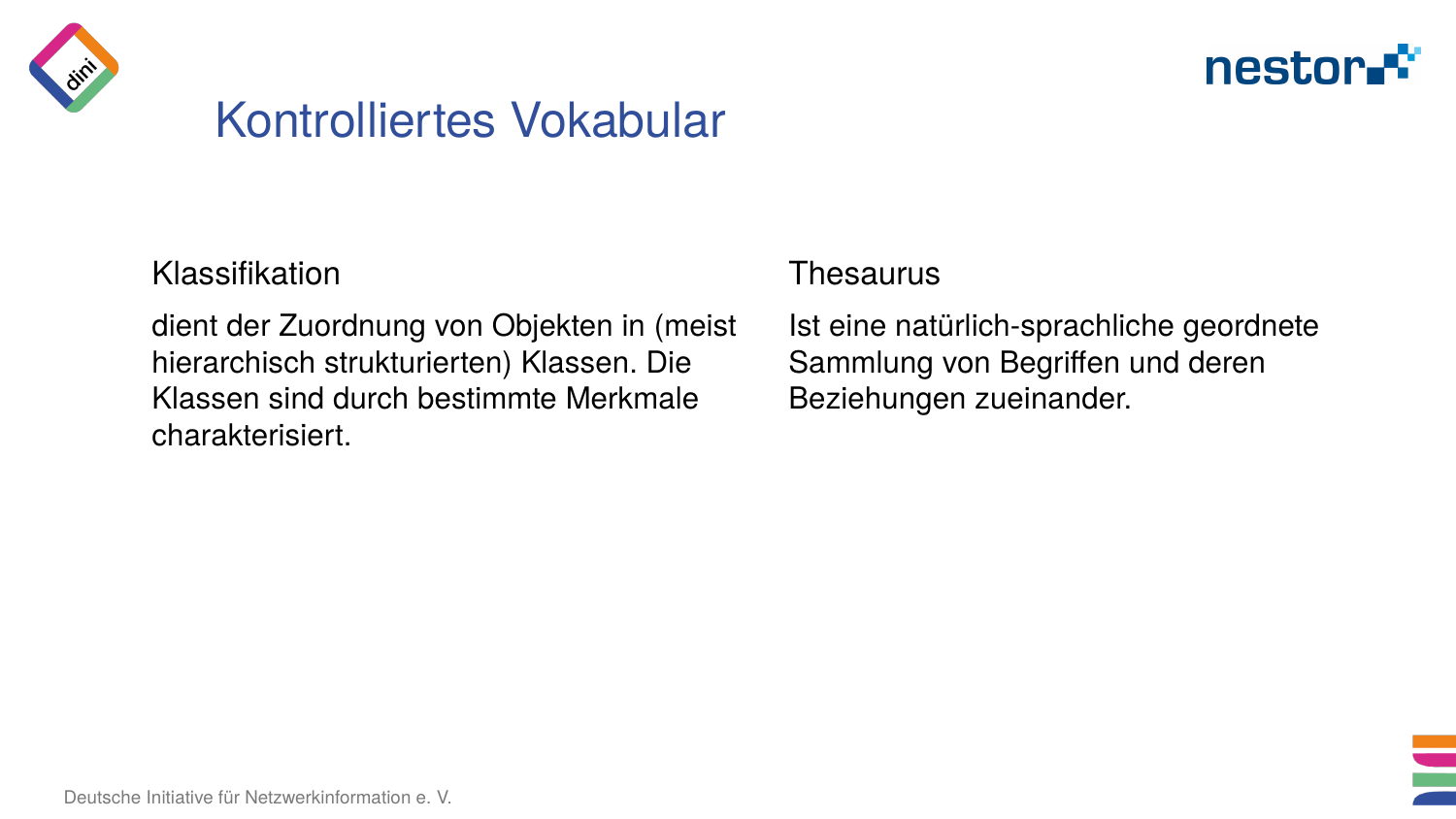

Kontrolliertes Vokabular
Klassifikation
Thesaurus
dient der Zuordnung von Objekten in (meist hierarchisch strukturierten) Klassen. Die Klassen sind durch bestimmte Merkmale charakterisiert.
Ist eine natürlich-sprachliche geordnete Sammlung von Begriffen und deren Beziehungen zueinander.